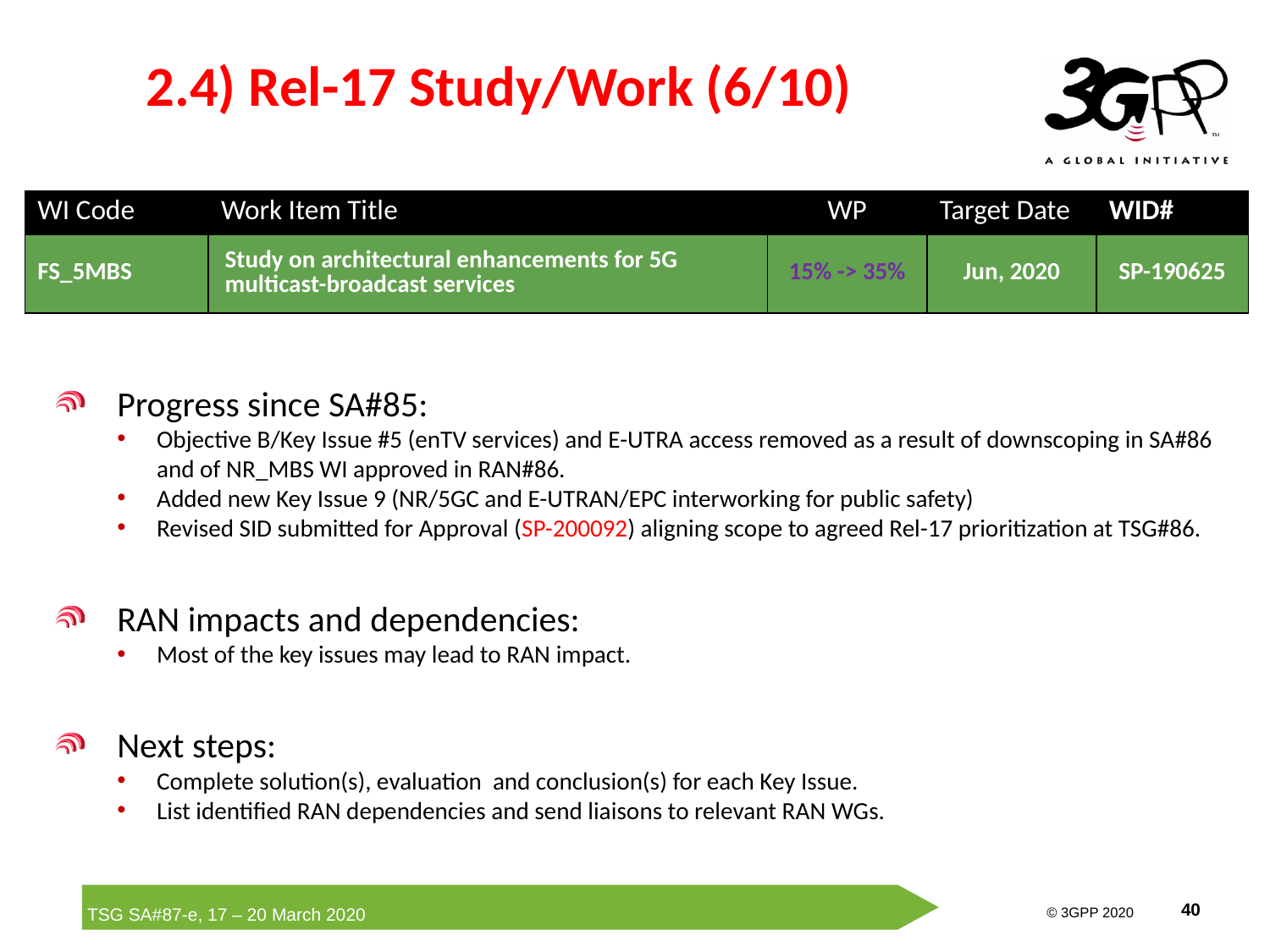

# 2.4) Rel-17 Study/Work (6/10)
| WI Code | Work Item Title | WP | Target Date | WID# |
| --- | --- | --- | --- | --- |
| FS\_5MBS | Study on architectural enhancements for 5G multicast-broadcast services | 15% -> 35% | Jun, 2020 | SP-190625 |
Progress since SA#85:
Objective B/Key Issue #5 (enTV services) and E-UTRA access removed as a result of downscoping in SA#86 and of NR_MBS WI approved in RAN#86.
Added new Key Issue 9 (NR/5GC and E-UTRAN/EPC interworking for public safety)
Revised SID submitted for Approval (SP-200092) aligning scope to agreed Rel-17 prioritization at TSG#86.

RAN impacts and dependencies:
Most of the key issues may lead to RAN impact.

Next steps:
Complete solution(s), evaluation  and conclusion(s) for each Key Issue.
List identified RAN dependencies and send liaisons to relevant RAN WGs.